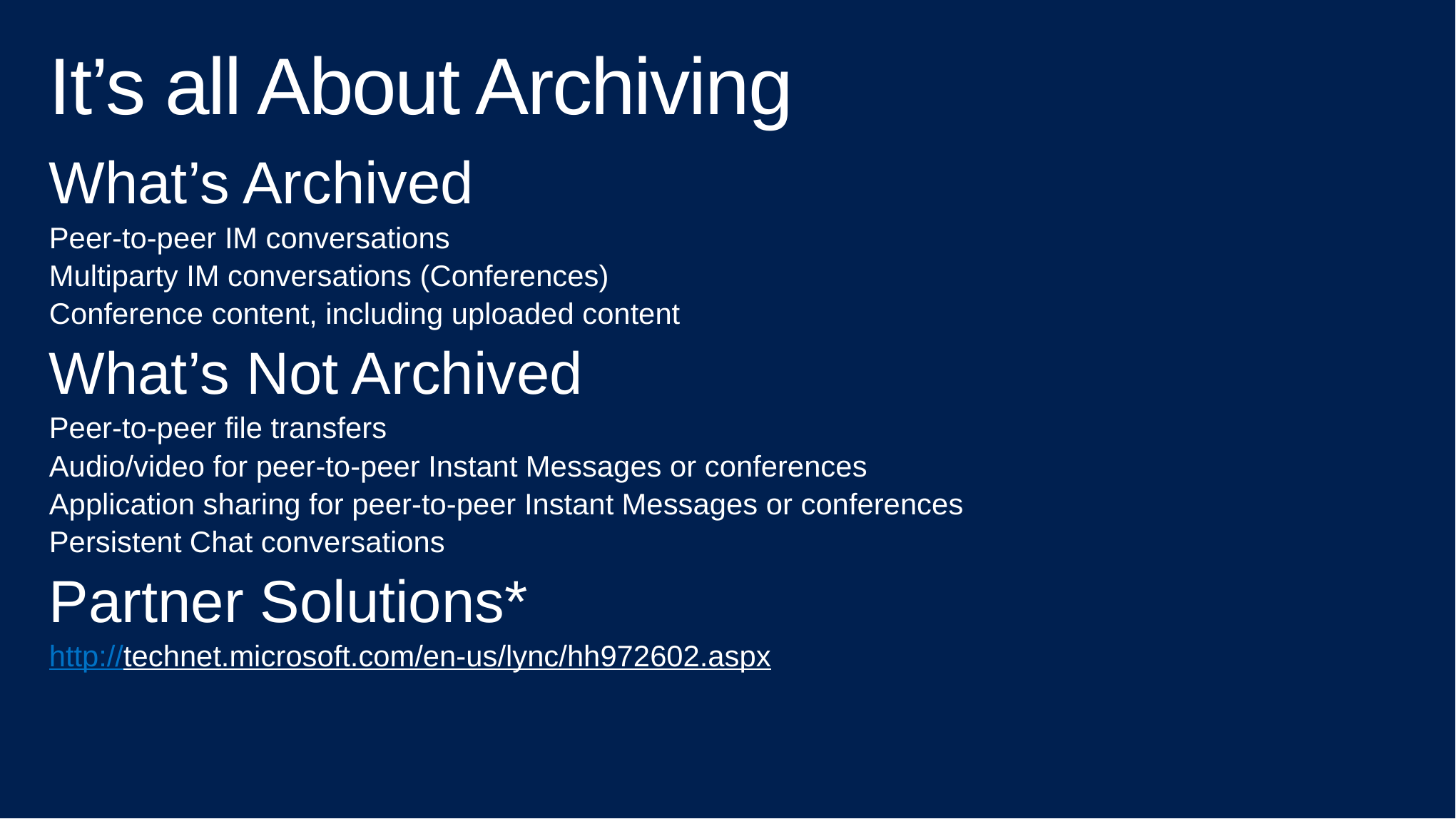

# It’s all About Archiving
What’s Archived
Peer-to-peer IM conversations
Multiparty IM conversations (Conferences)
Conference content, including uploaded content
What’s Not Archived
Peer-to-peer file transfers
Audio/video for peer-to-peer Instant Messages or conferences
Application sharing for peer-to-peer Instant Messages or conferences
Persistent Chat conversations
Partner Solutions*
http://technet.microsoft.com/en-us/lync/hh972602.aspx